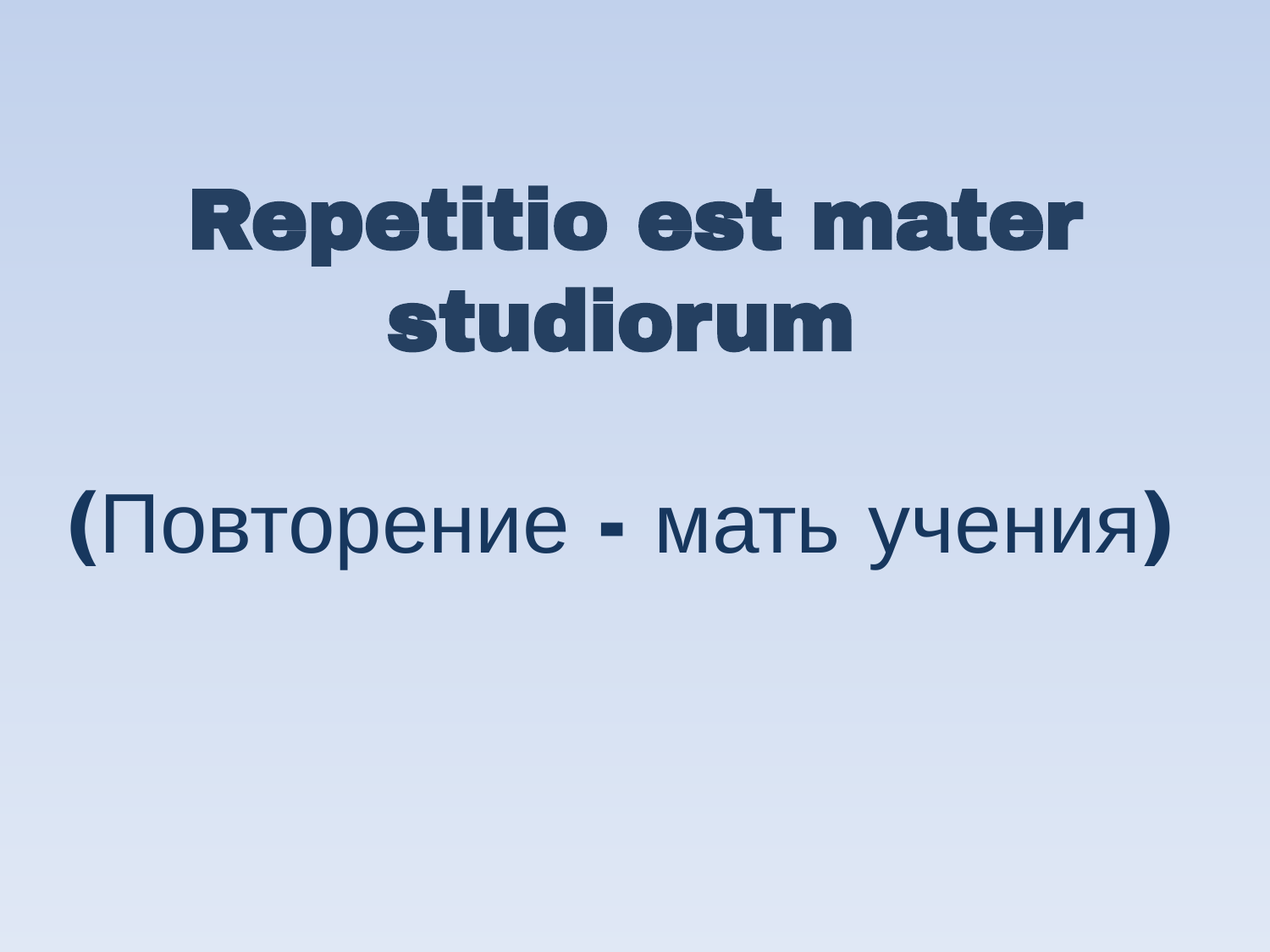

Repetitio est mater studiorum

(Повторение - мать учения)